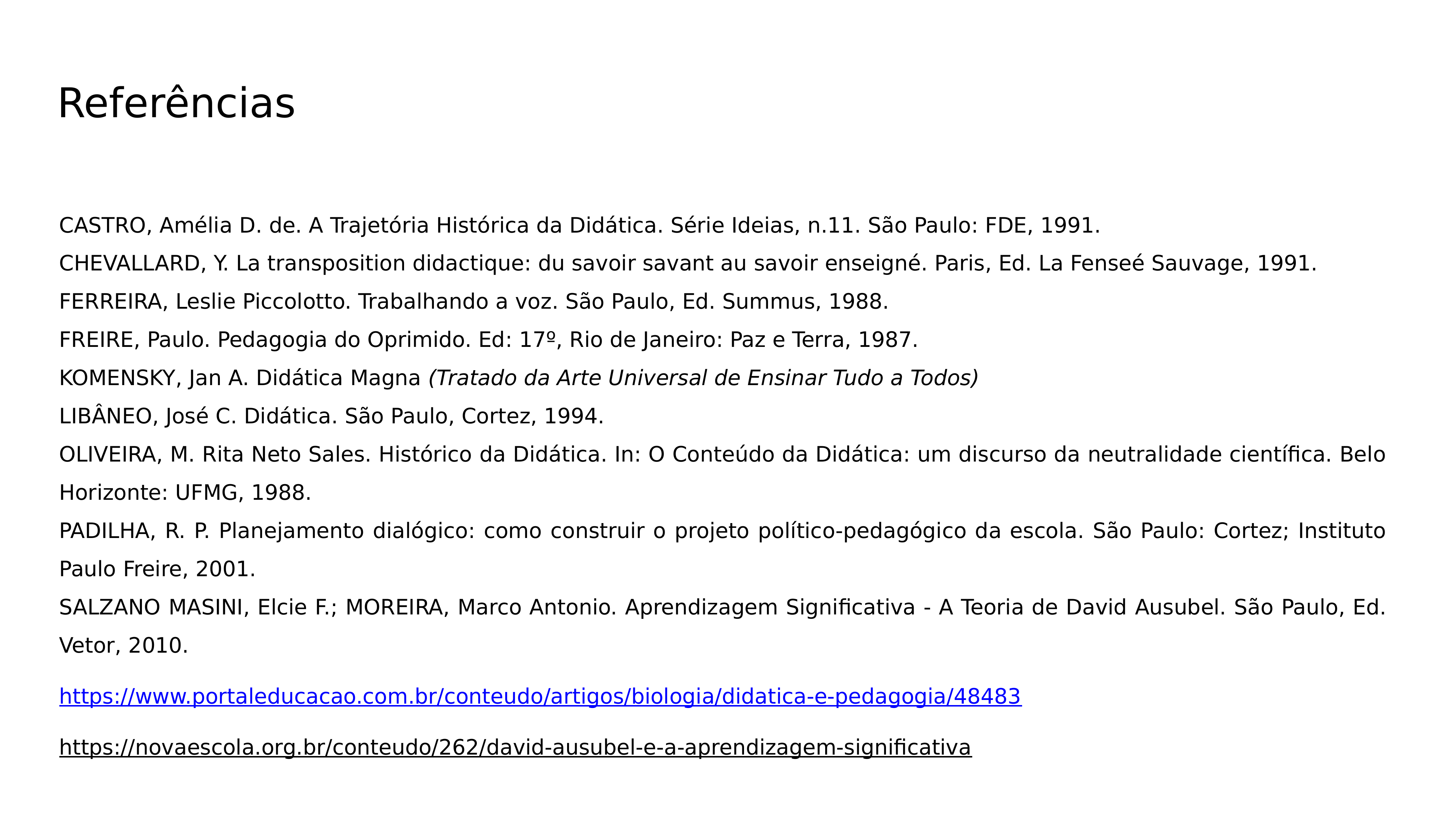

Referências
CASTRO, Amélia D. de. A Trajetória Histórica da Didática. Série Ideias, n.11. São Paulo: FDE, 1991.
CHEVALLARD, Y. La transposition didactique: du savoir savant au savoir enseigné. Paris, Ed. La Fenseé Sauvage, 1991.
FERREIRA, Leslie Piccolotto. Trabalhando a voz. São Paulo, Ed. Summus, 1988.
FREIRE, Paulo. Pedagogia do Oprimido. Ed: 17º, Rio de Janeiro: Paz e Terra, 1987.
Komensky, Jan A. Didática Magna (Tratado da Arte Universal de Ensinar Tudo a Todos)
LIBÂNEO, José C. Didática. São Paulo, Cortez, 1994.
OLIVEIRA, M. Rita Neto Sales. Histórico da Didática. In: O Conteúdo da Didática: um discurso da neutralidade científica. Belo Horizonte: UFMG, 1988.
PADILHA, R. P. Planejamento dialógico: como construir o projeto político-pedagógico da escola. São Paulo: Cortez; Instituto Paulo Freire, 2001.
Salzano Masini, Elcie F.; Moreira, Marco Antonio. Aprendizagem Significativa - A Teoria de David Ausubel. São Paulo, Ed. Vetor, 2010.

https://www.portaleducacao.com.br/conteudo/artigos/biologia/didatica-e-pedagogia/48483

https://novaescola.org.br/conteudo/262/david-ausubel-e-a-aprendizagem-significativa